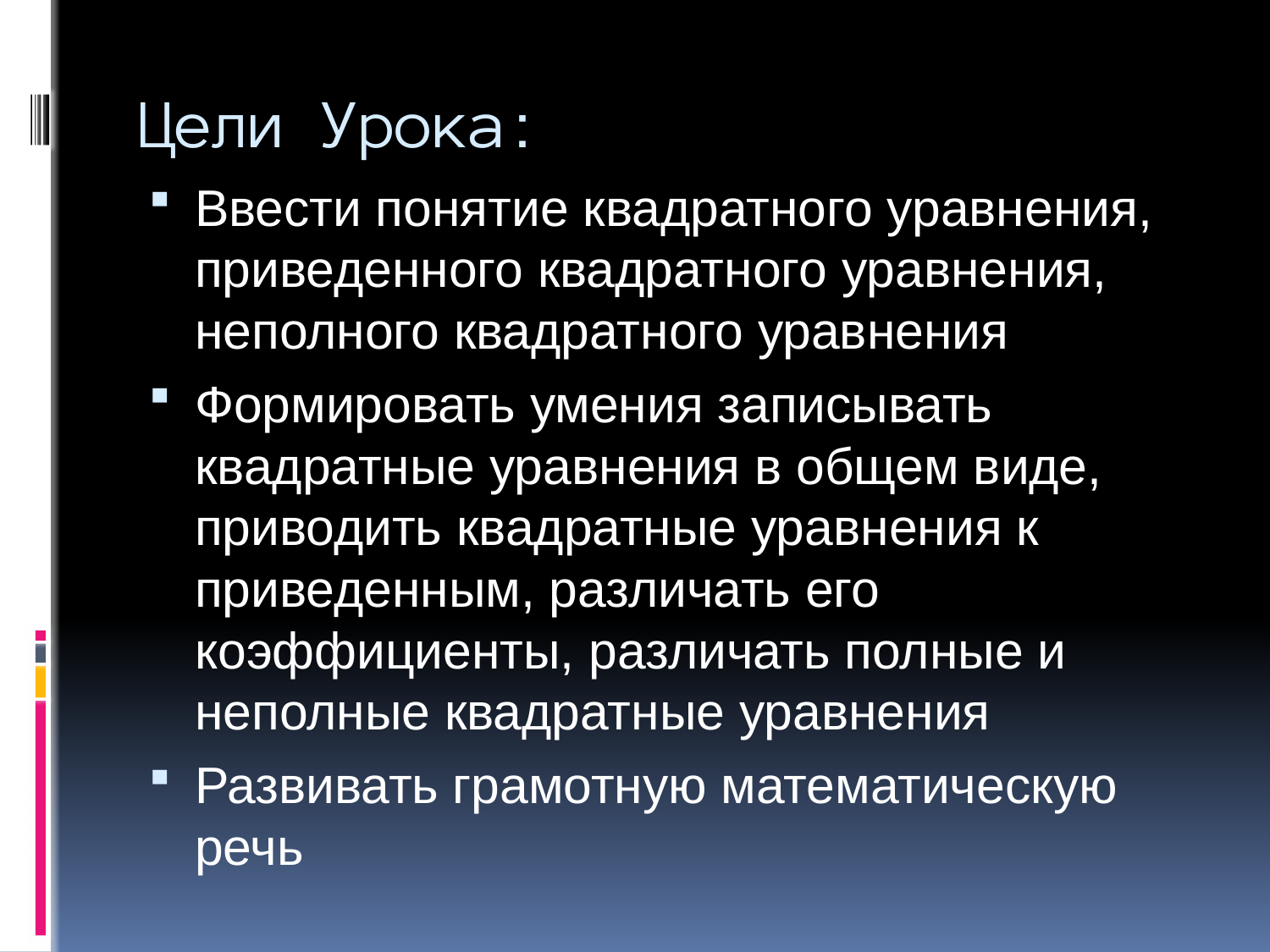

# Цели Урока:
Ввести понятие квадратного уравнения, приведенного квадратного уравнения, неполного квадратного уравнения
Формировать умения записывать квадратные уравнения в общем виде, приводить квадратные уравнения к приведенным, различать его коэффициенты, различать полные и неполные квадратные уравнения
Развивать грамотную математическую речь